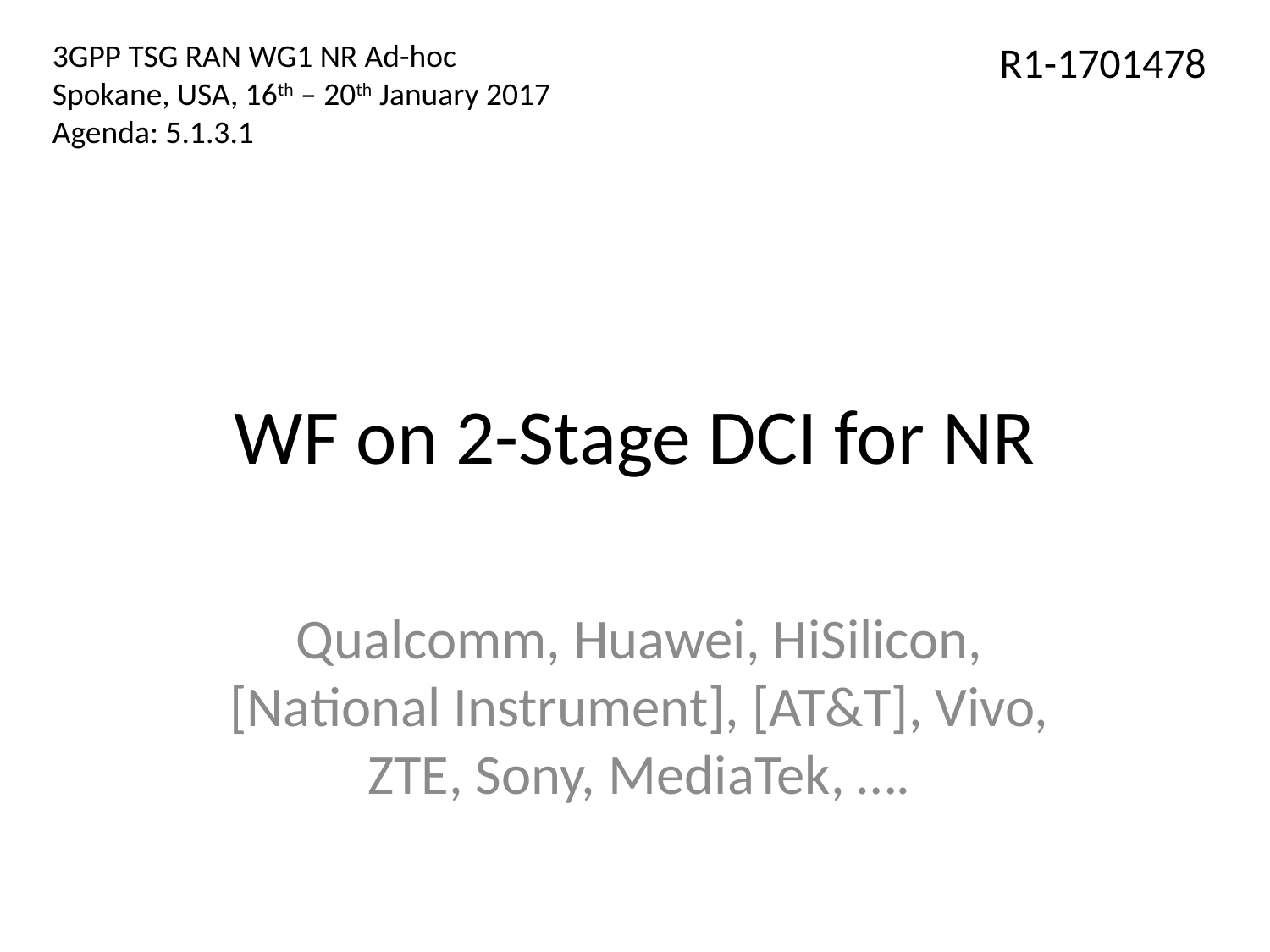

3GPP TSG RAN WG1 NR Ad-hoc
Spokane, USA, 16th – 20th January 2017
Agenda: 5.1.3.1
R1-1701478
# WF on 2-Stage DCI for NR
Qualcomm, Huawei, HiSilicon, [National Instrument], [AT&T], Vivo, ZTE, Sony, MediaTek, ….